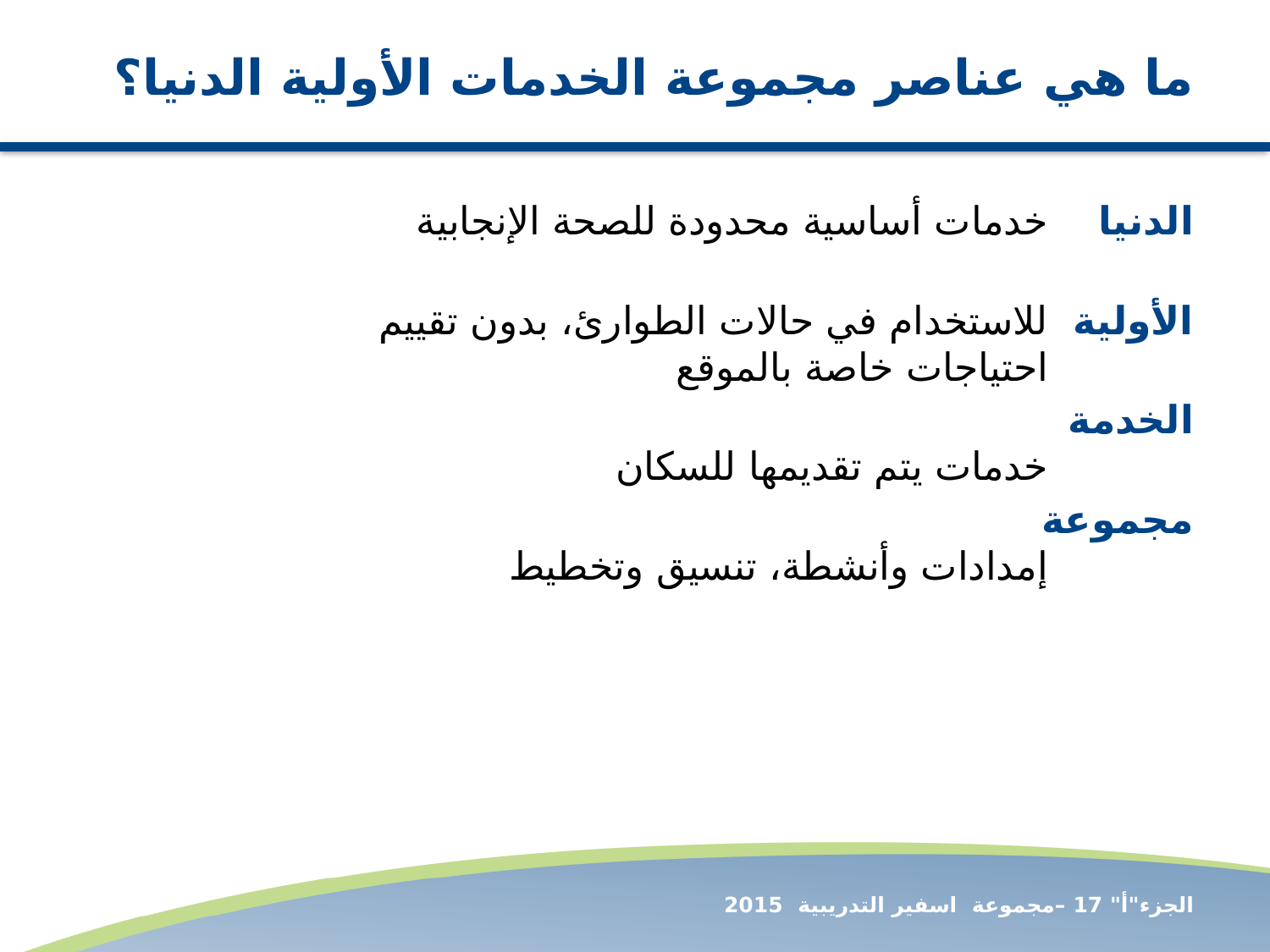

# ما هي عناصر مجموعة الخدمات الأولية الدنيا؟
الدنيا
الأولية
الخدمة
مجموعة
خدمات أساسية محدودة للصحة الإنجابية
للاستخدام في حالات الطوارئ، بدون تقييم احتياجات خاصة بالموقع
خدمات يتم تقديمها للسكان
إمدادات وأنشطة، تنسيق وتخطيط
الجزء"أ" 17 –مجموعة  اسفير التدريبية  2015